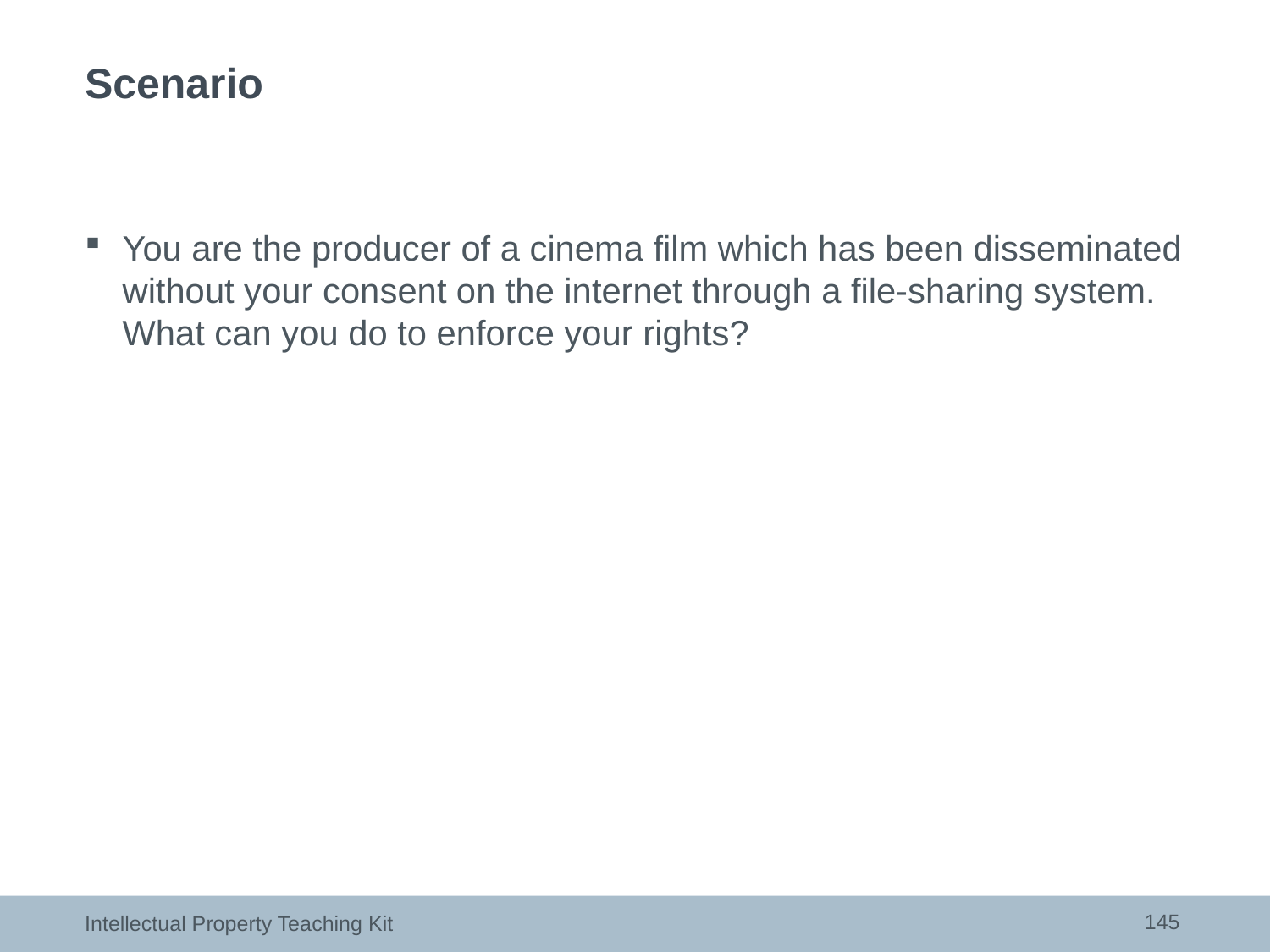

# Scenario
You are the producer of a cinema film which has been disseminated without your consent on the internet through a file-sharing system. What can you do to enforce your rights?

145
Intellectual Property Teaching Kit